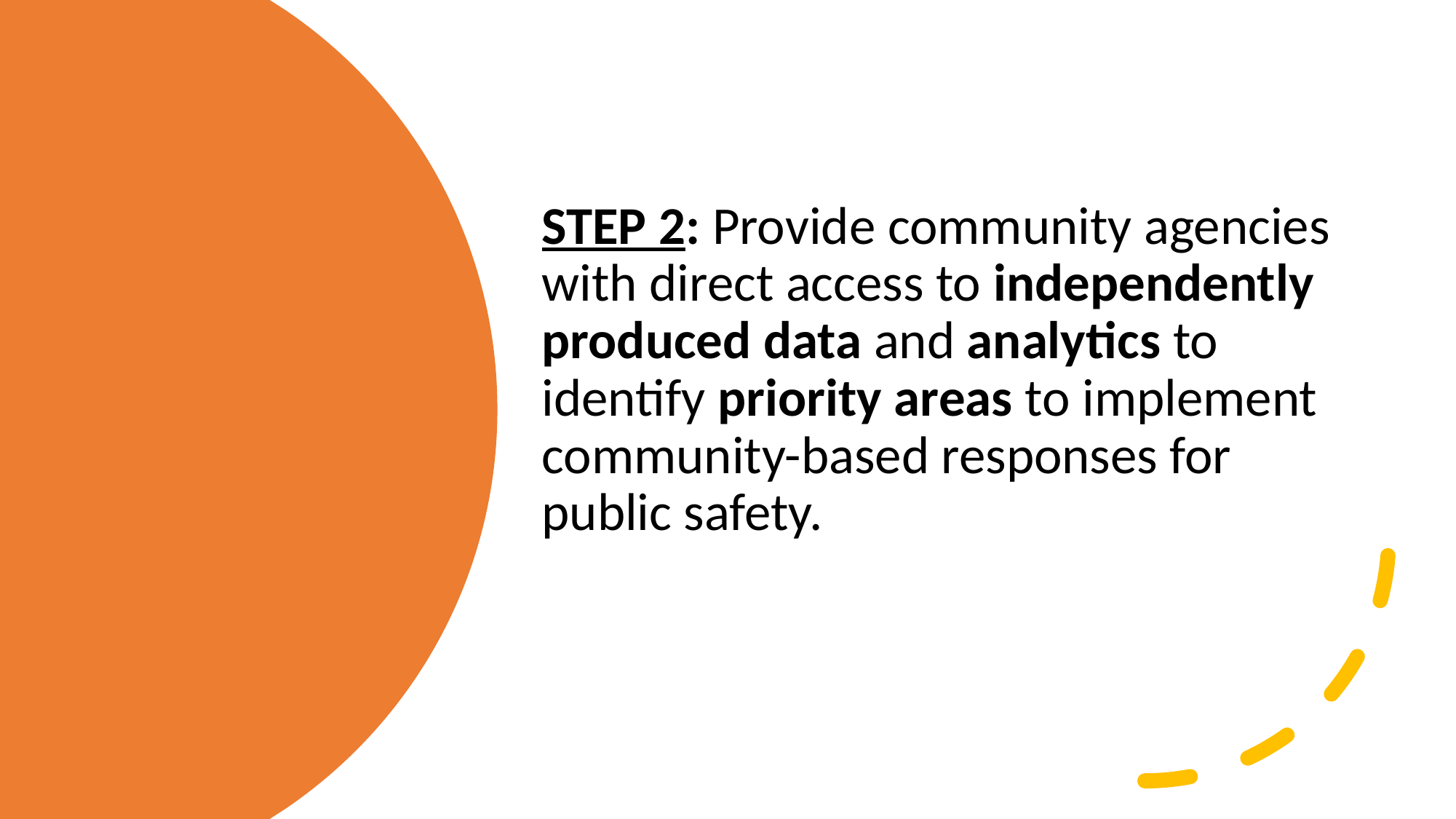

STEP 2: Provide community agencies with direct access to independently produced data and analytics to identify priority areas to implement community-based responses for public safety.